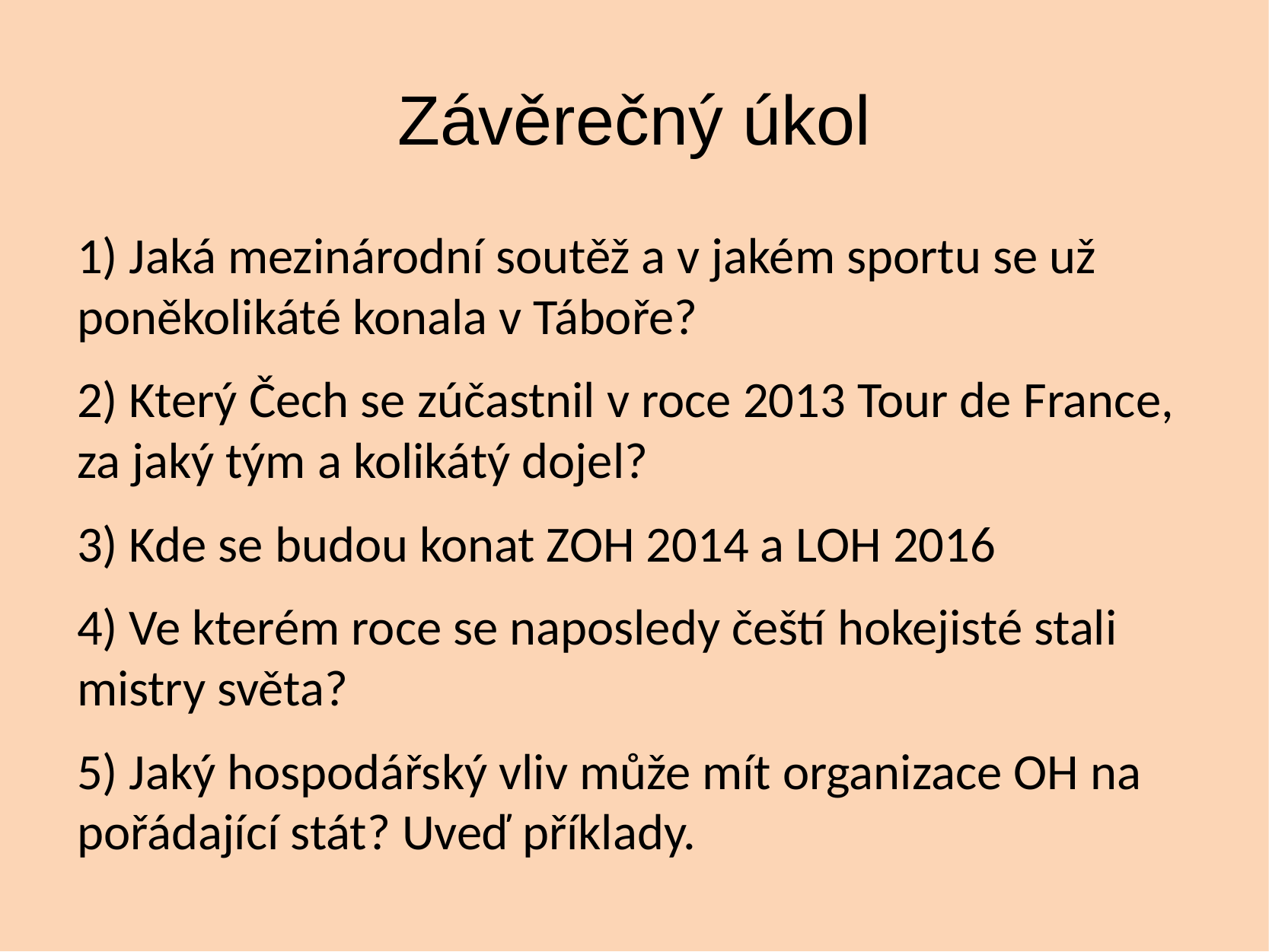

# Závěrečný úkol
1) Jaká mezinárodní soutěž a v jakém sportu se už poněkolikáté konala v Táboře?
2) Který Čech se zúčastnil v roce 2013 Tour de France, za jaký tým a kolikátý dojel?
3) Kde se budou konat ZOH 2014 a LOH 2016
4) Ve kterém roce se naposledy čeští hokejisté stali mistry světa?
5) Jaký hospodářský vliv může mít organizace OH na pořádající stát? Uveď příklady.